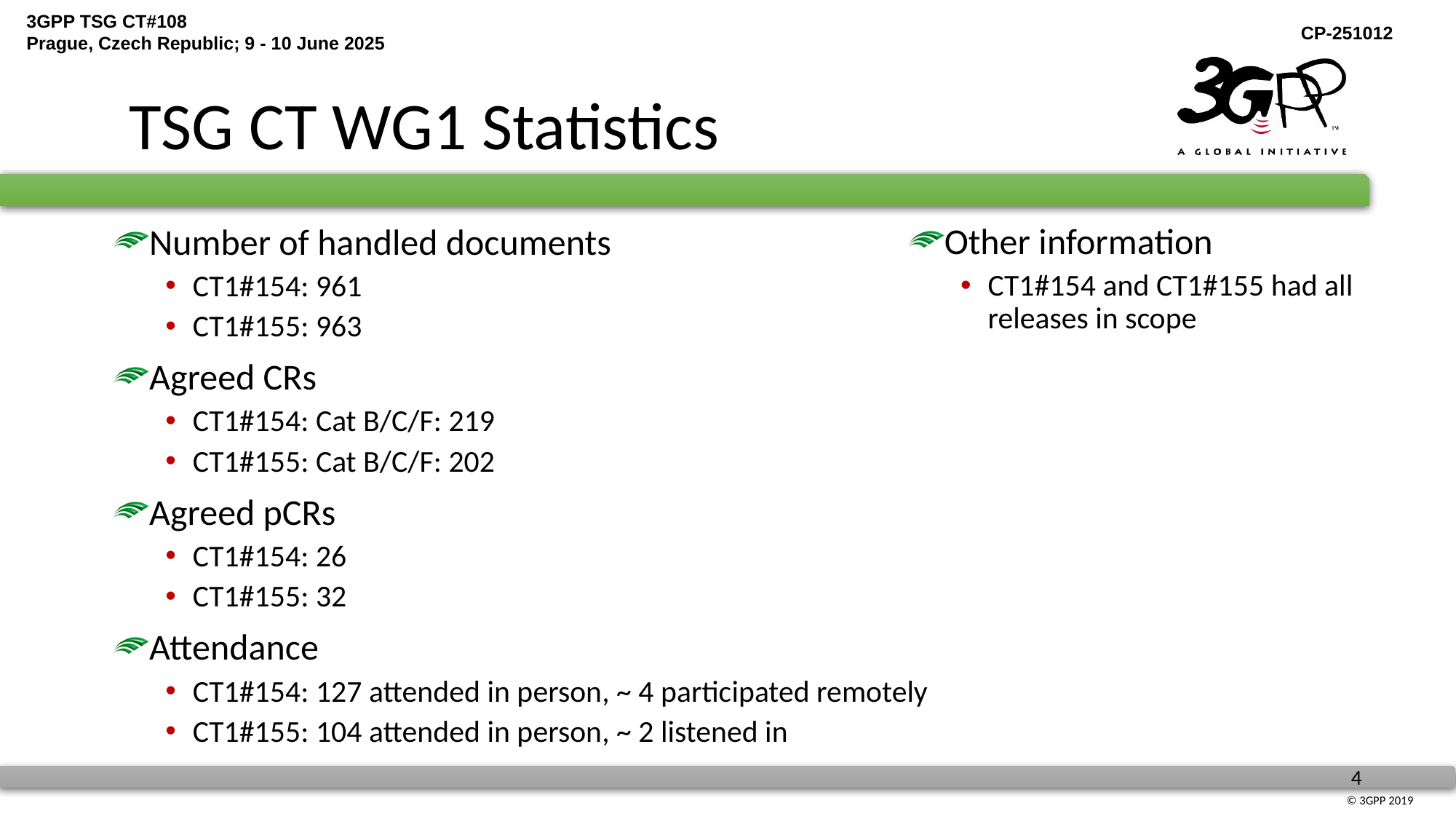

# TSG CT WG1 Statistics
Other information
CT1#154 and CT1#155 had all releases in scope
Number of handled documents
CT1#154: 961
CT1#155: 963
Agreed CRs
CT1#154: Cat B/C/F: 219
CT1#155: Cat B/C/F: 202
Agreed pCRs
CT1#154: 26
CT1#155: 32
Attendance
CT1#154: 127 attended in person, ~ 4 participated remotely
CT1#155: 104 attended in person, ~ 2 listened in